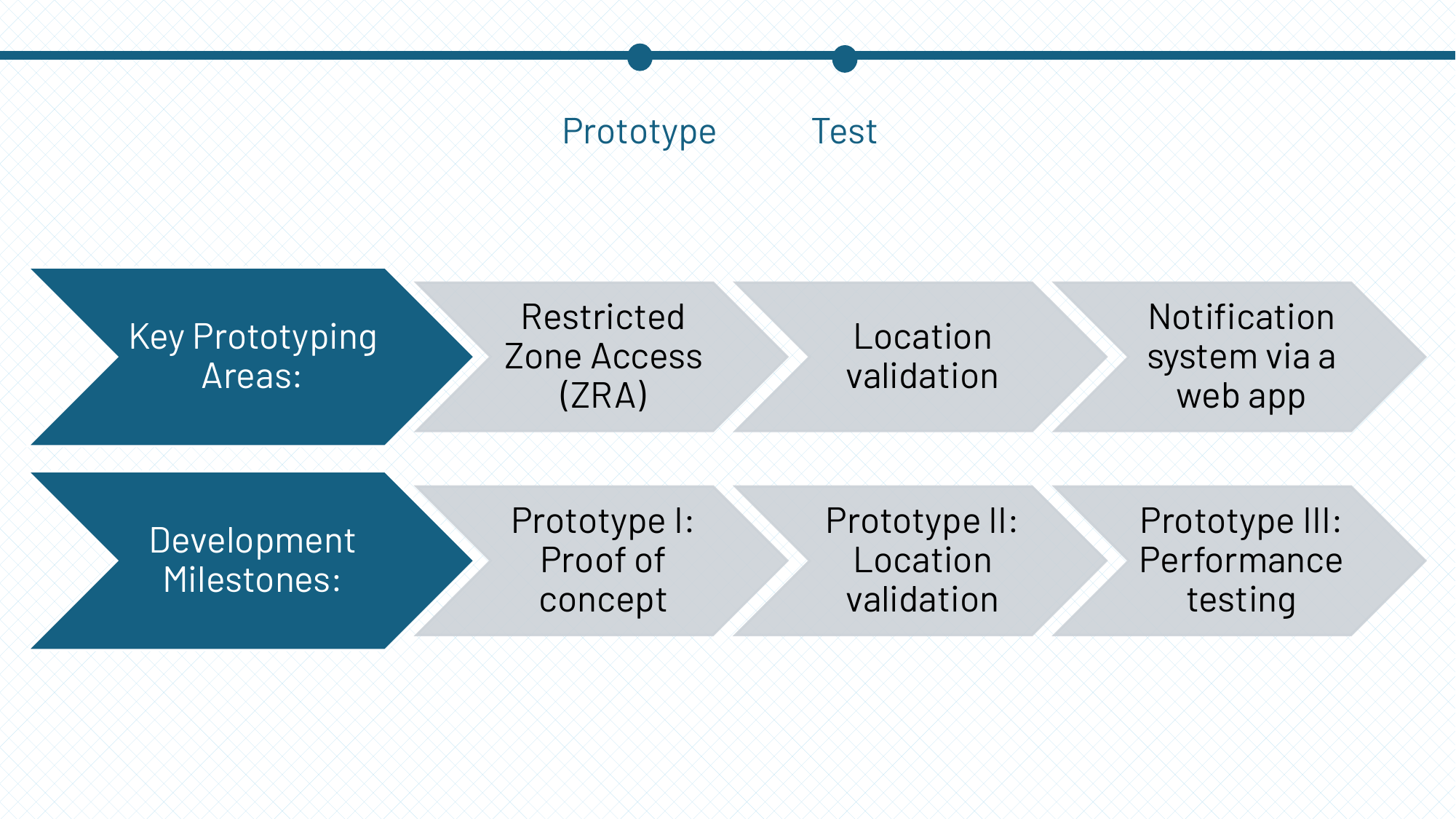

Define
Goal
Ideate
Prototype
Test
Next Steps…
Key Prototyping Areas:
Restricted Zone Access (ZRA)
Location validation
Notification system via a web app
Development Milestones:
Prototype I: Proof of concept
Prototype II: Location validation
Prototype III: Performance testing